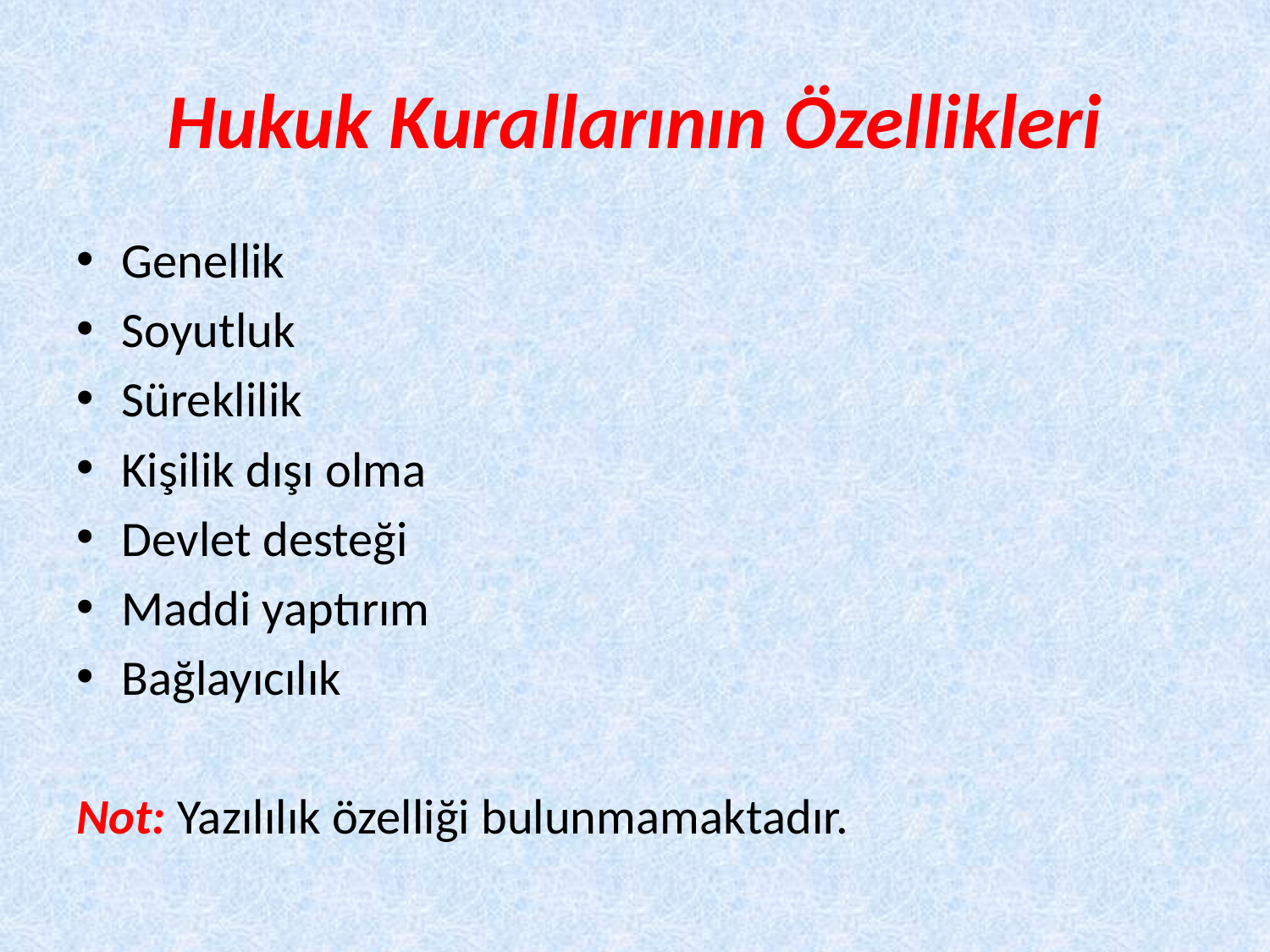

# Hukuk Kurallarının Özellikleri
Genellik
Soyutluk
Süreklilik
Kişilik dışı olma
Devlet desteği
Maddi yaptırım
Bağlayıcılık

Not: Yazılılık özelliği bulunmamaktadır.